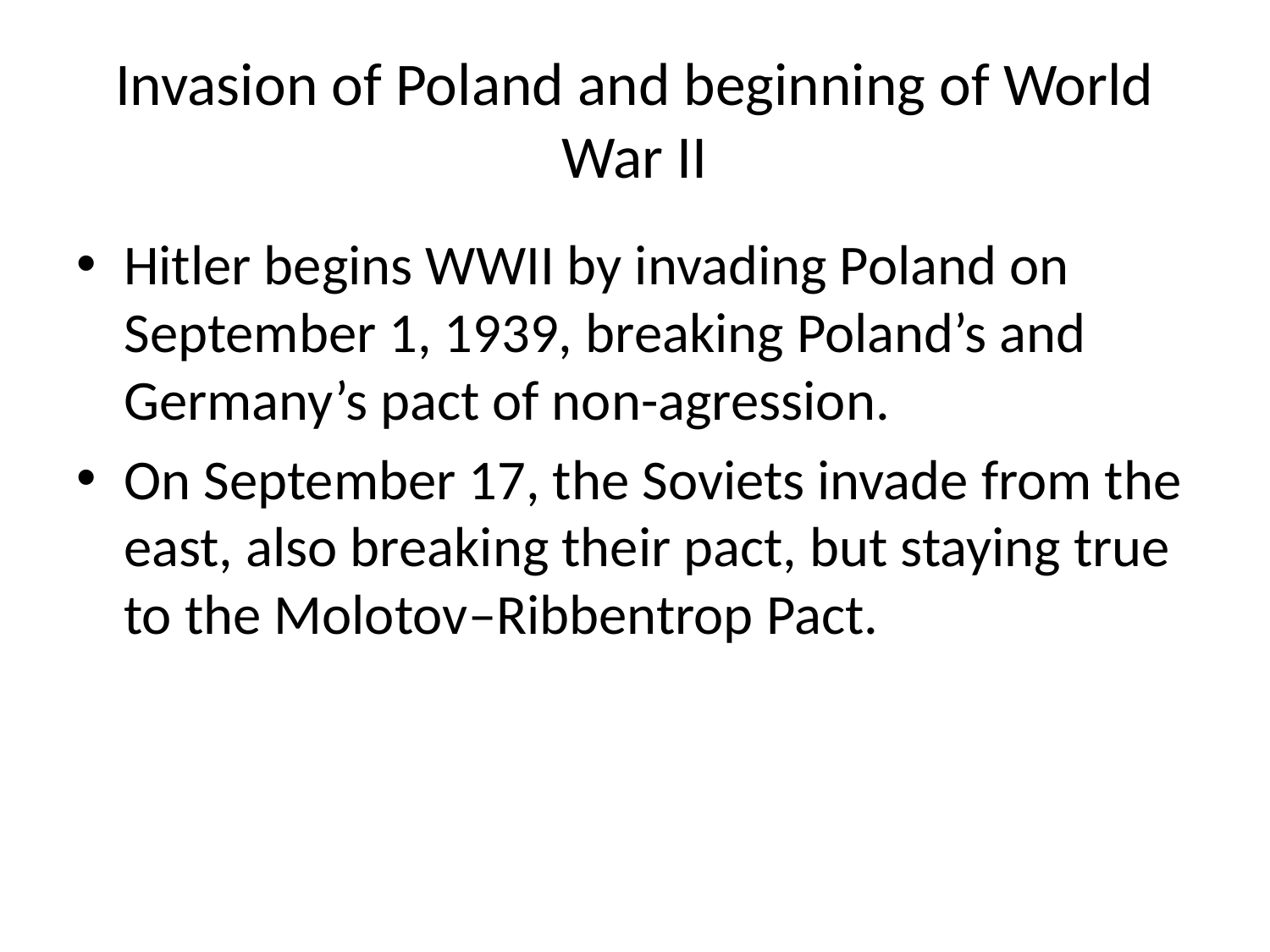

# Invasion of Poland and beginning of World War II
Hitler begins WWII by invading Poland on September 1, 1939, breaking Poland’s and Germany’s pact of non-agression.
On September 17, the Soviets invade from the east, also breaking their pact, but staying true to the Molotov–Ribbentrop Pact.